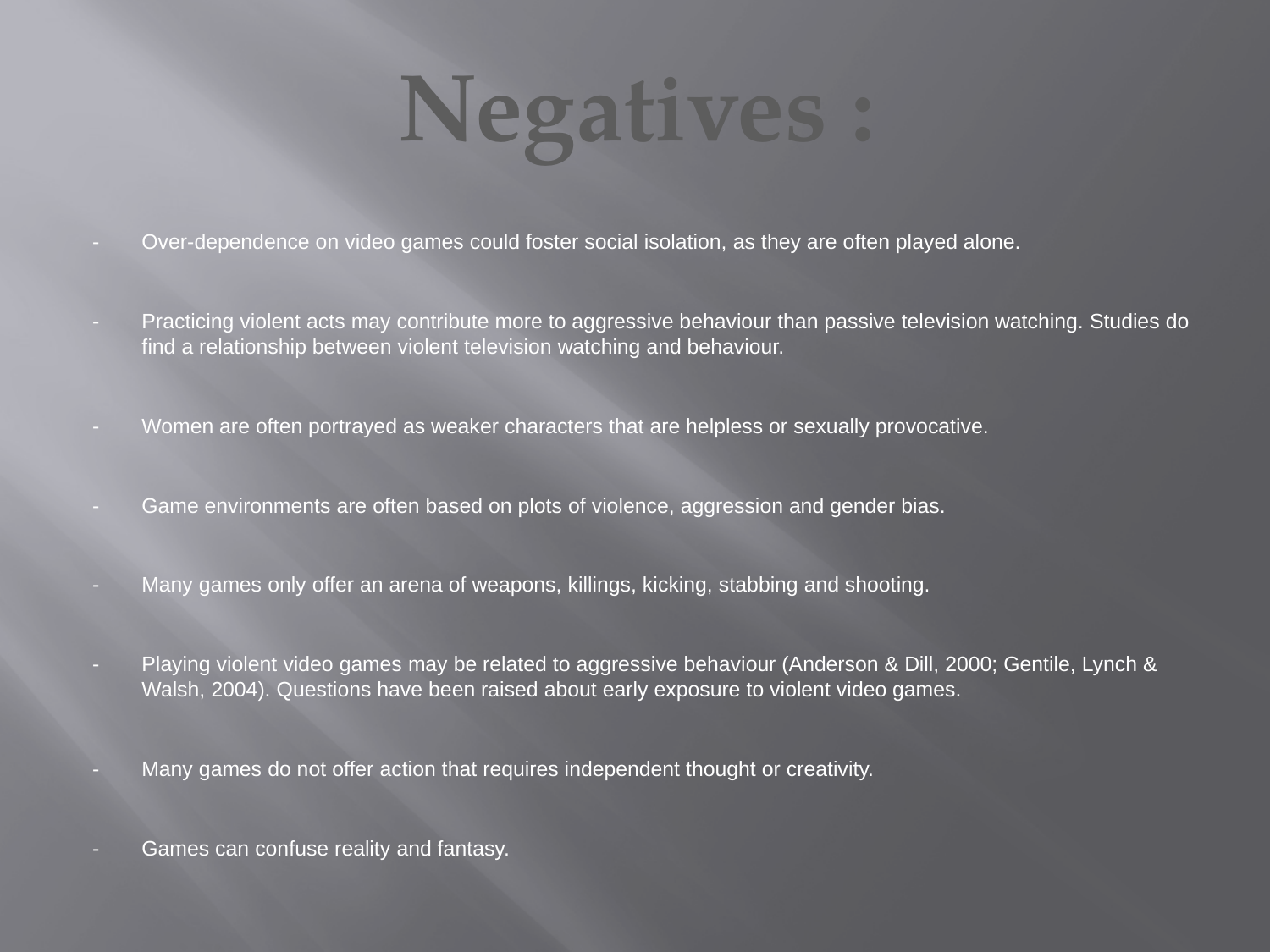

Negatives :
- 	Over-dependence on video games could foster social isolation, as they are often played alone.
- 	Practicing violent acts may contribute more to aggressive behaviour than passive television watching. Studies do find a relationship between violent television watching and behaviour.
- 	Women are often portrayed as weaker characters that are helpless or sexually provocative.
- 	Game environments are often based on plots of violence, aggression and gender bias.
- 	Many games only offer an arena of weapons, killings, kicking, stabbing and shooting.
- 	Playing violent video games may be related to aggressive behaviour (Anderson & Dill, 2000; Gentile, Lynch & Walsh, 2004). Questions have been raised about early exposure to violent video games.
- 	Many games do not offer action that requires independent thought or creativity.
- 	Games can confuse reality and fantasy.